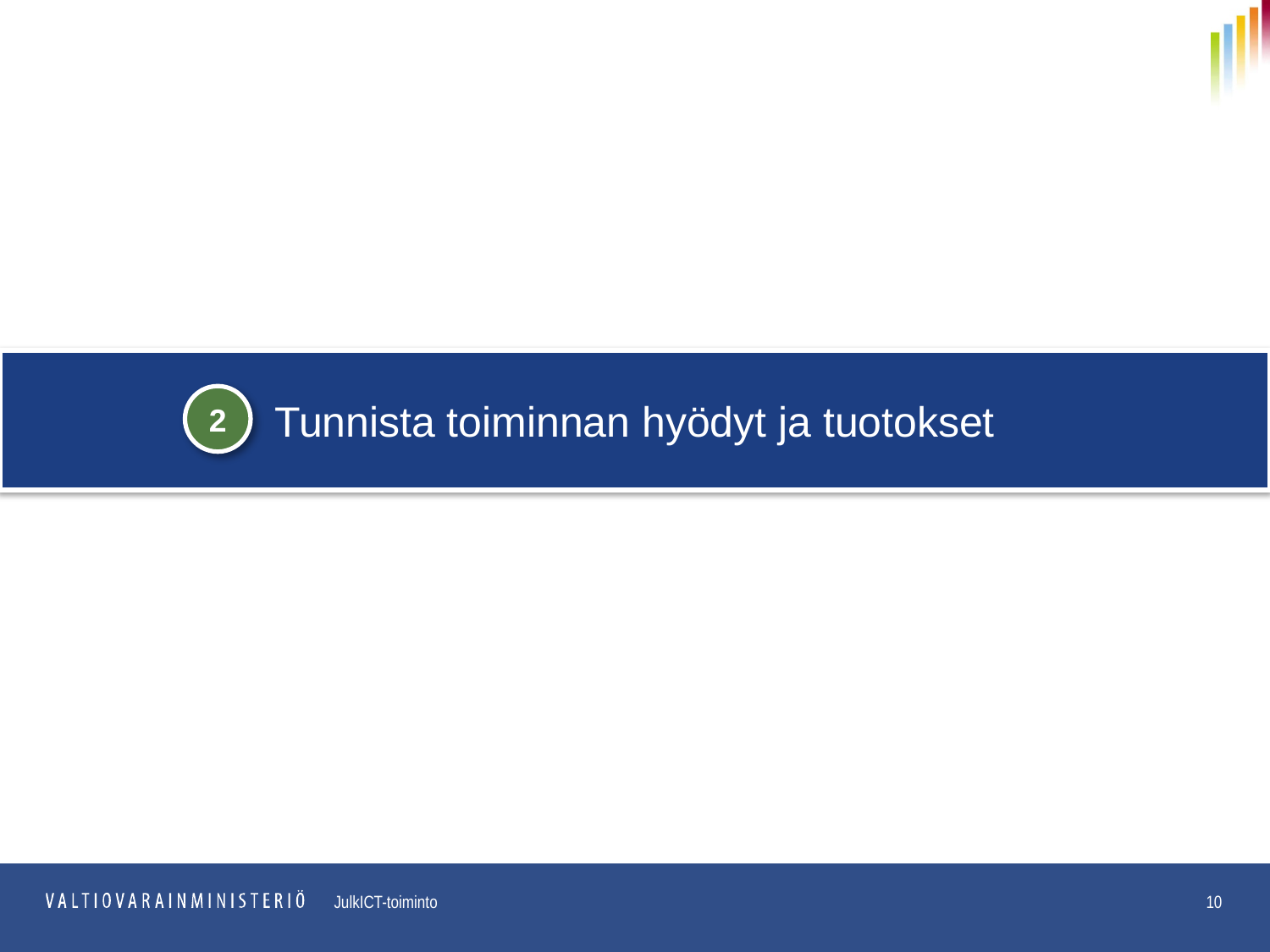

# Tunnista toiminnan hyödyt ja tuotokset
2
10